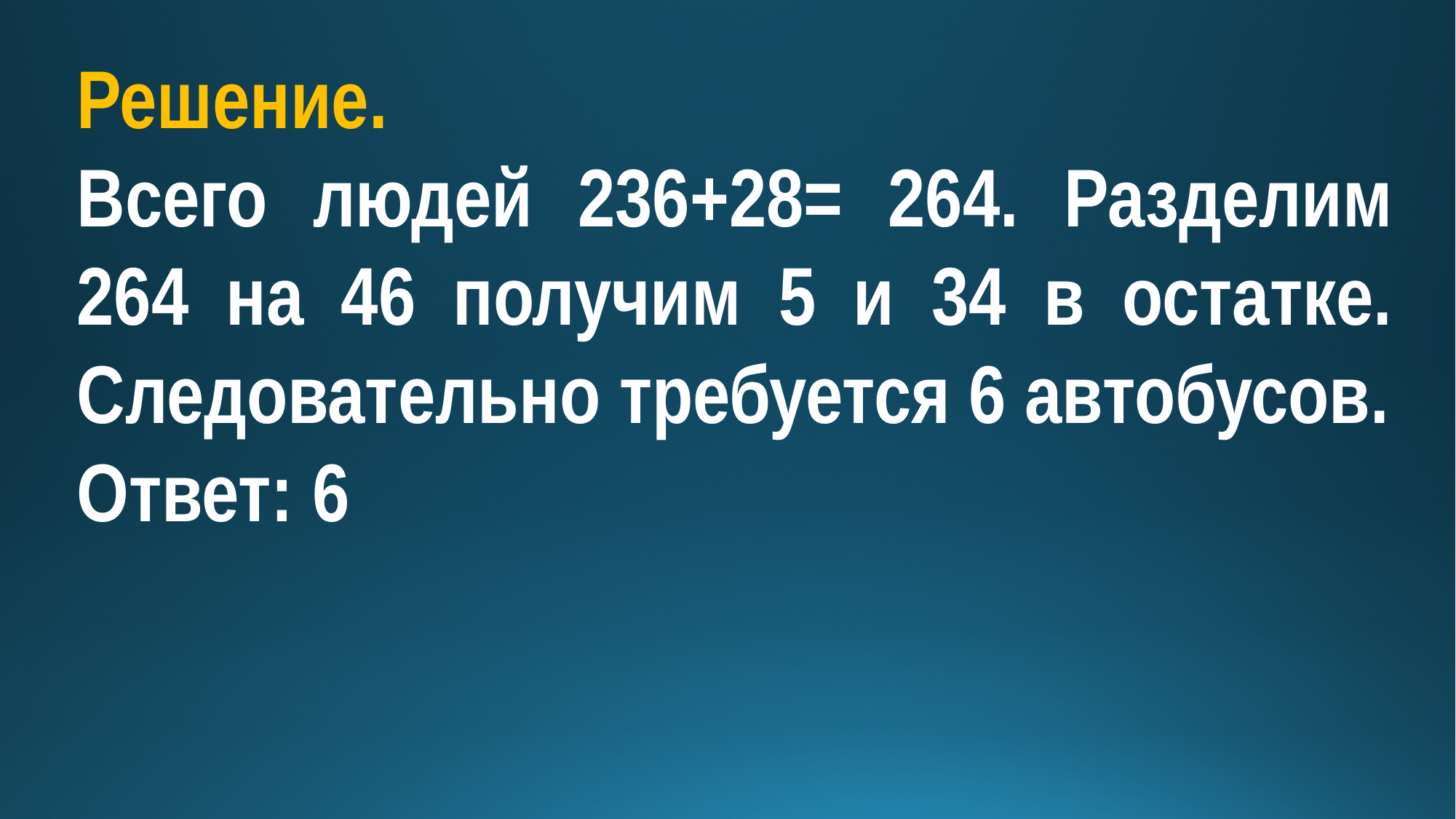

Решение.
Всего людей 236+28= 264. Разделим 264 на 46 получим 5 и 34 в остатке. Следовательно требуется 6 автобусов.
Ответ: 6